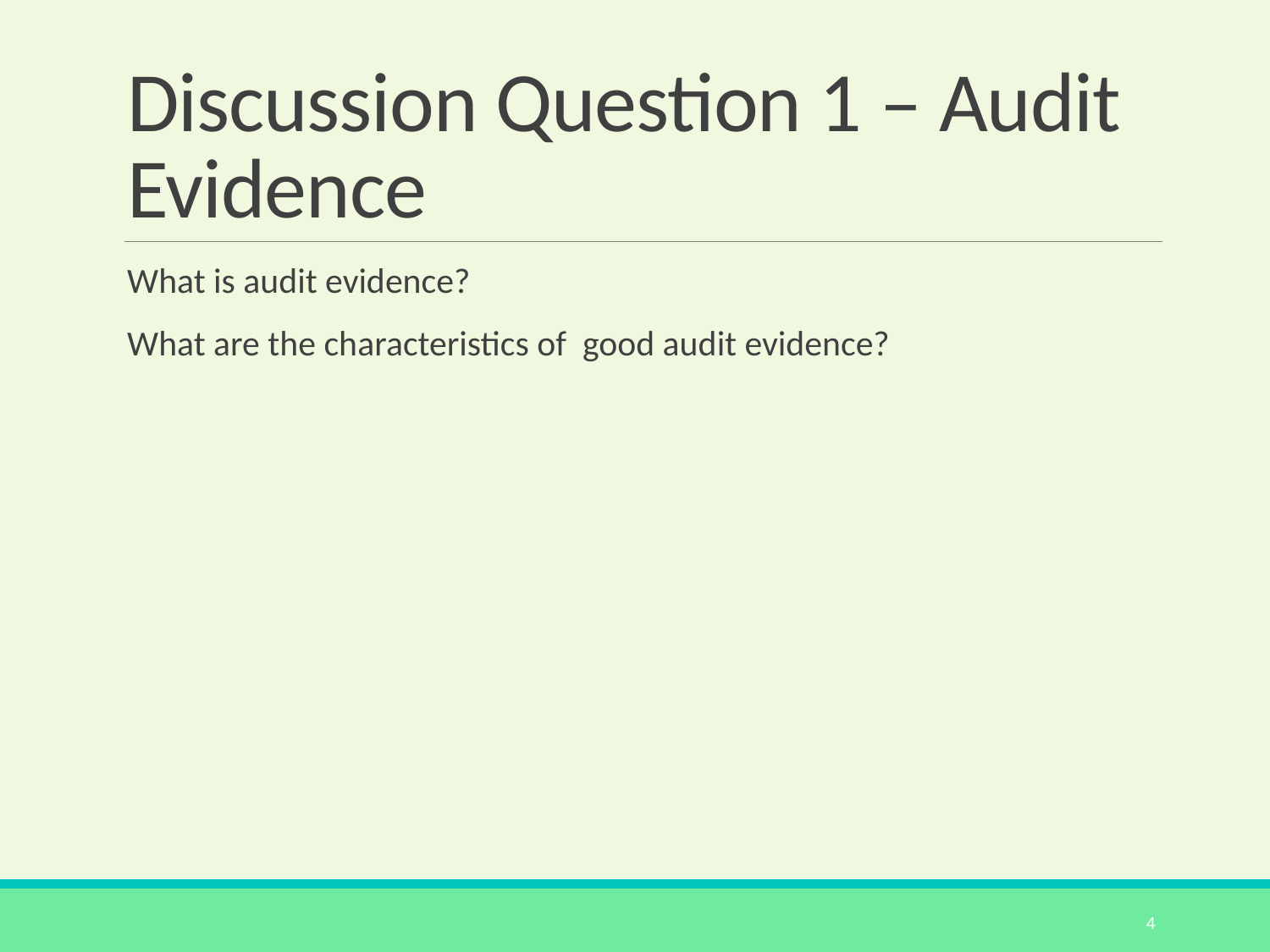

# Discussion Question 1 – Audit Evidence
What is audit evidence?
What are the characteristics of  good audit evidence?
4